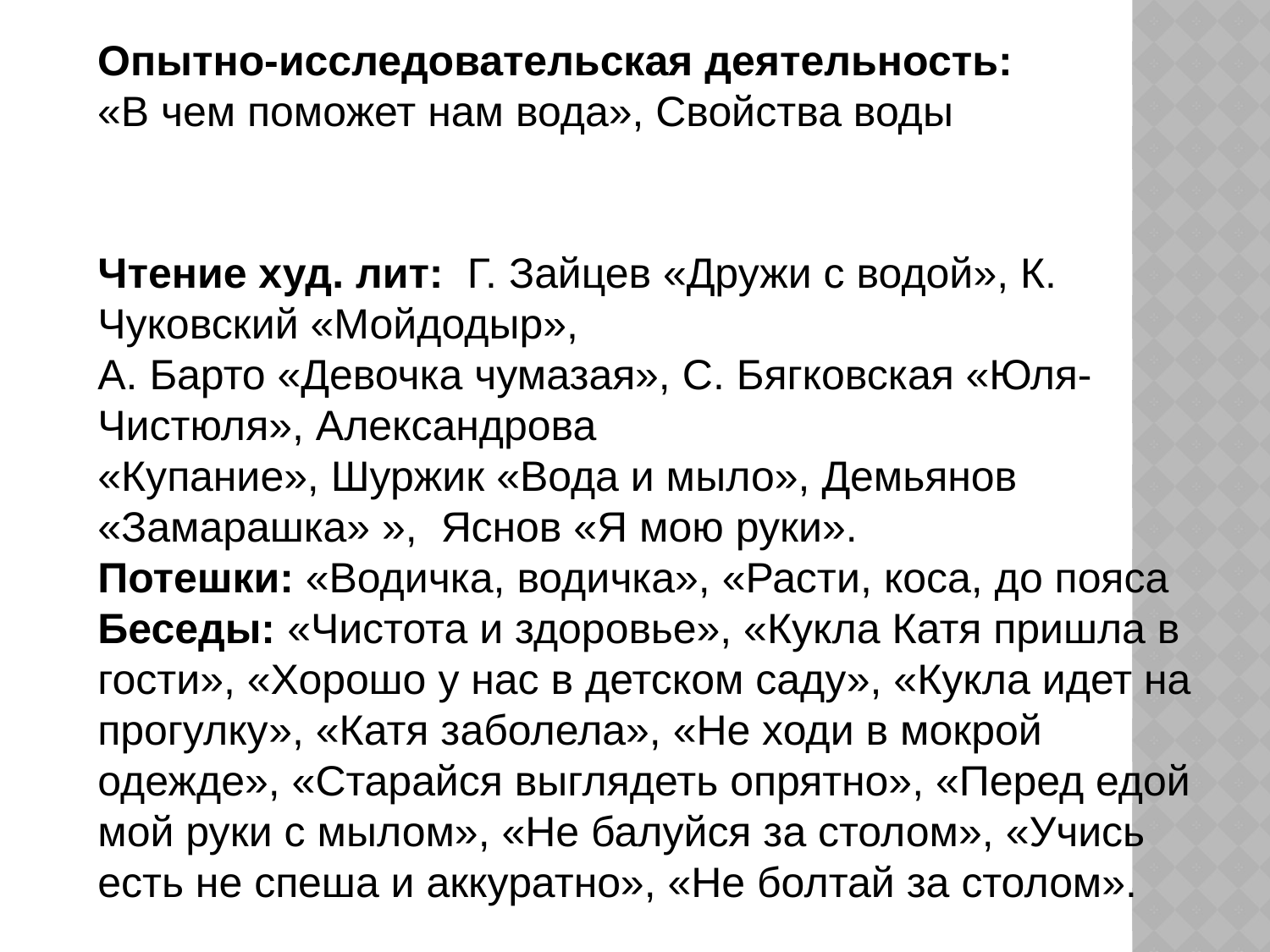

Опытно-исследовательская деятельность:
«В чем поможет нам вода», Свойства воды
Чтение худ. лит:  Г. Зайцев «Дружи с водой», К. Чуковский «Мойдодыр»,
А. Барто «Девочка чумазая», С. Бягковская «Юля-Чистюля», Александрова
«Купание», Шуржик «Вода и мыло», Демьянов «Замарашка» »,  Яснов «Я мою руки».
Потешки: «Водичка, водичка», «Расти, коса, до пояса
Беседы: «Чистота и здоровье», «Кукла Катя пришла в гости», «Хорошо у нас в детском саду», «Кукла идет на прогулку», «Катя заболела», «Не ходи в мокрой одежде», «Старайся выглядеть опрятно», «Перед едой мой руки с мылом», «Не балуйся за столом», «Учись есть не спеша и аккуратно», «Не болтай за столом».